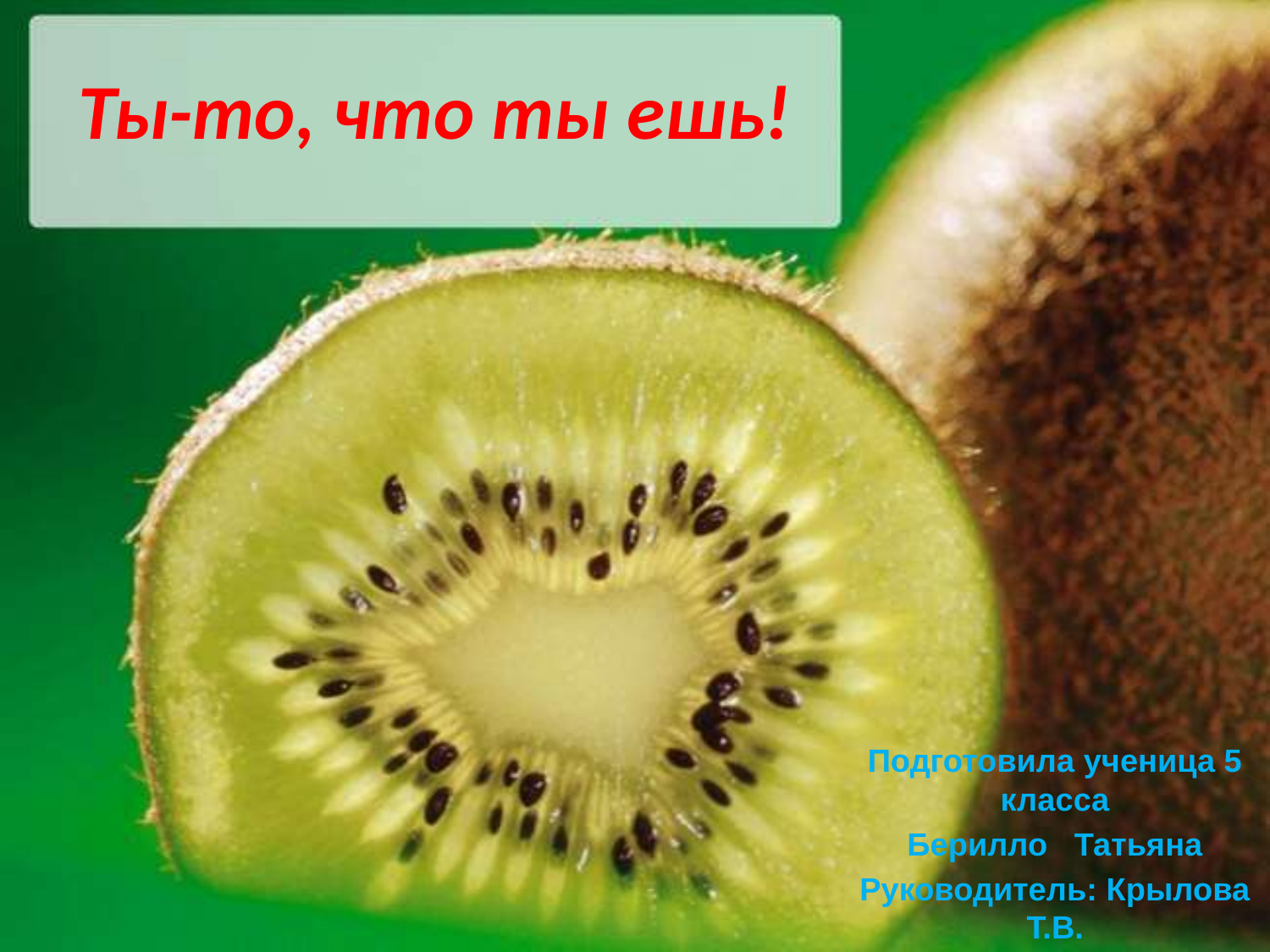

# Ты-то, что ты ешь!
Подготовила ученица 5 класса
Берилло   Татьяна
Руководитель: Крылова Т.В.